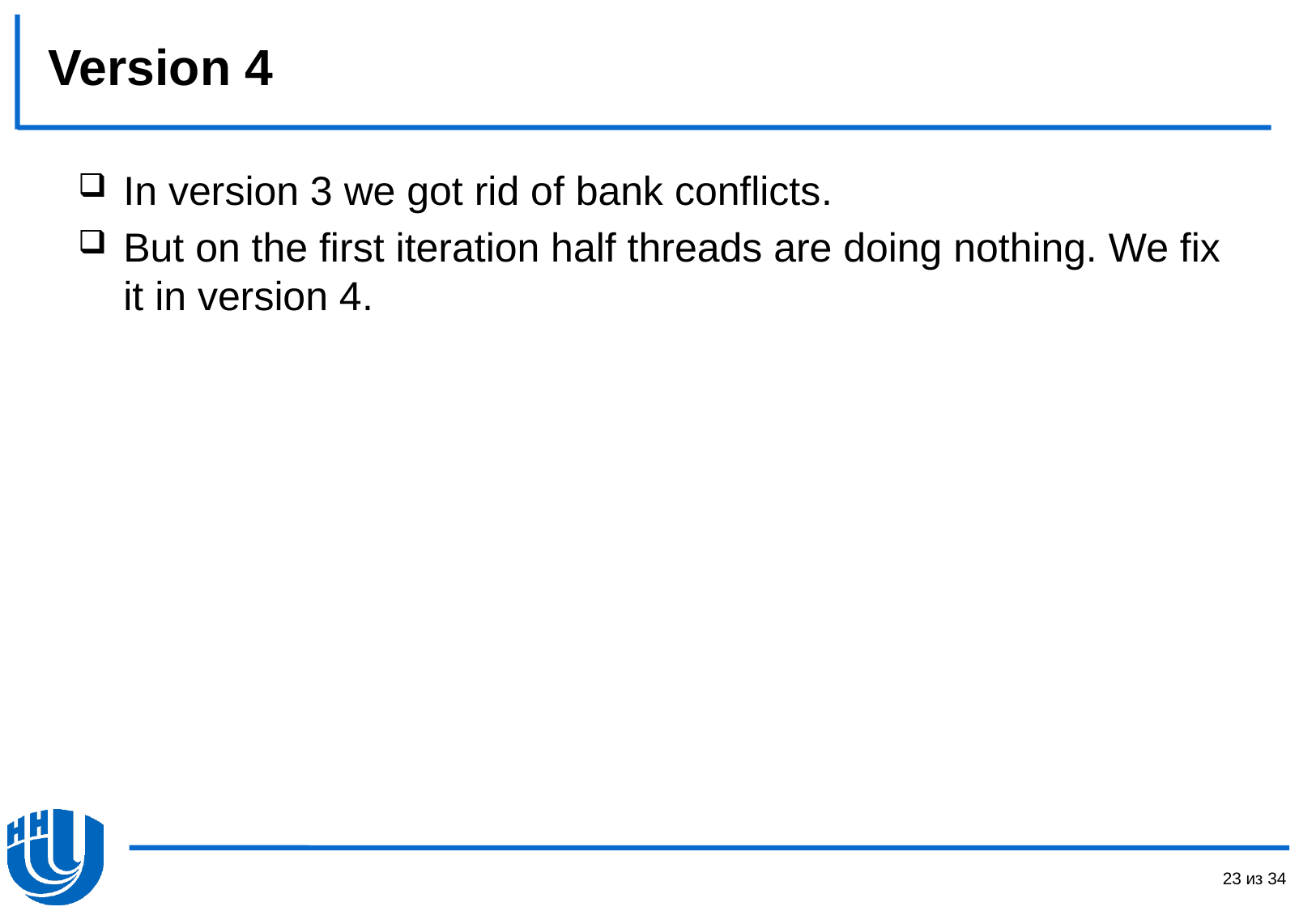

# Version 4
In version 3 we got rid of bank conflicts.
But on the first iteration half threads are doing nothing. We fix it in version 4.

23